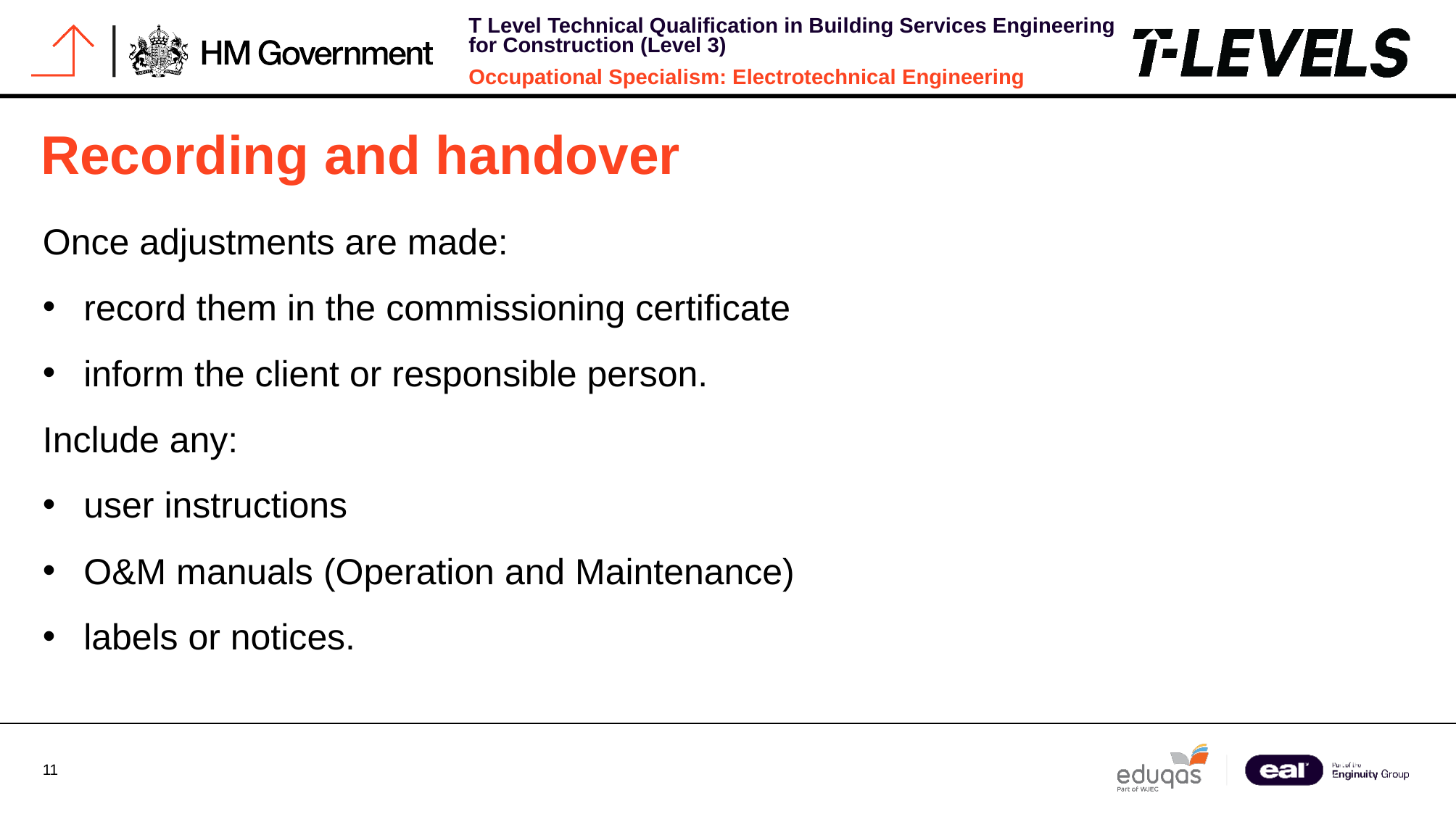

# Recording and handover
Once adjustments are made:
record them in the commissioning certificate
inform the client or responsible person.
Include any:
user instructions
O&M manuals (Operation and Maintenance)
labels or notices.